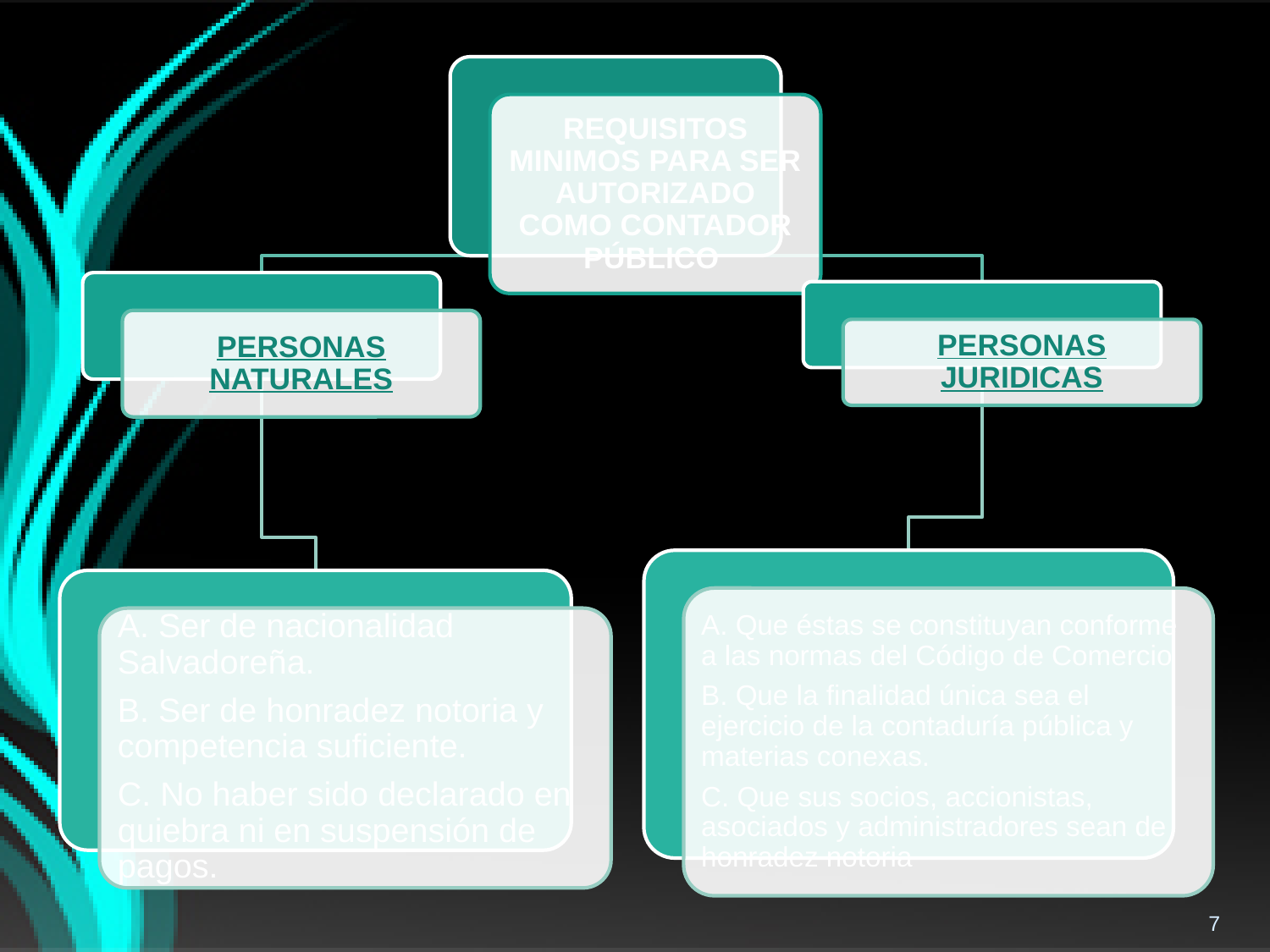

REQUISITOS MINIMOS PARA SER AUTORIZADO COMO CONTADOR PÚBLICO
PERSONAS NATURALES

A. Ser de nacionalidad Salvadoreña.
B. Ser de honradez notoria y competencia suficiente.
C. No haber sido declarado en quiebra ni en suspensión de pagos.

PERSONAS JURIDICAS
A. Que éstas se constituyan conforme a las normas del Código de Comercio
B. Que la finalidad única sea el ejercicio de la contaduría pública y materias conexas.
C. Que sus socios, accionistas, asociados y administradores sean de honradez notoria
7